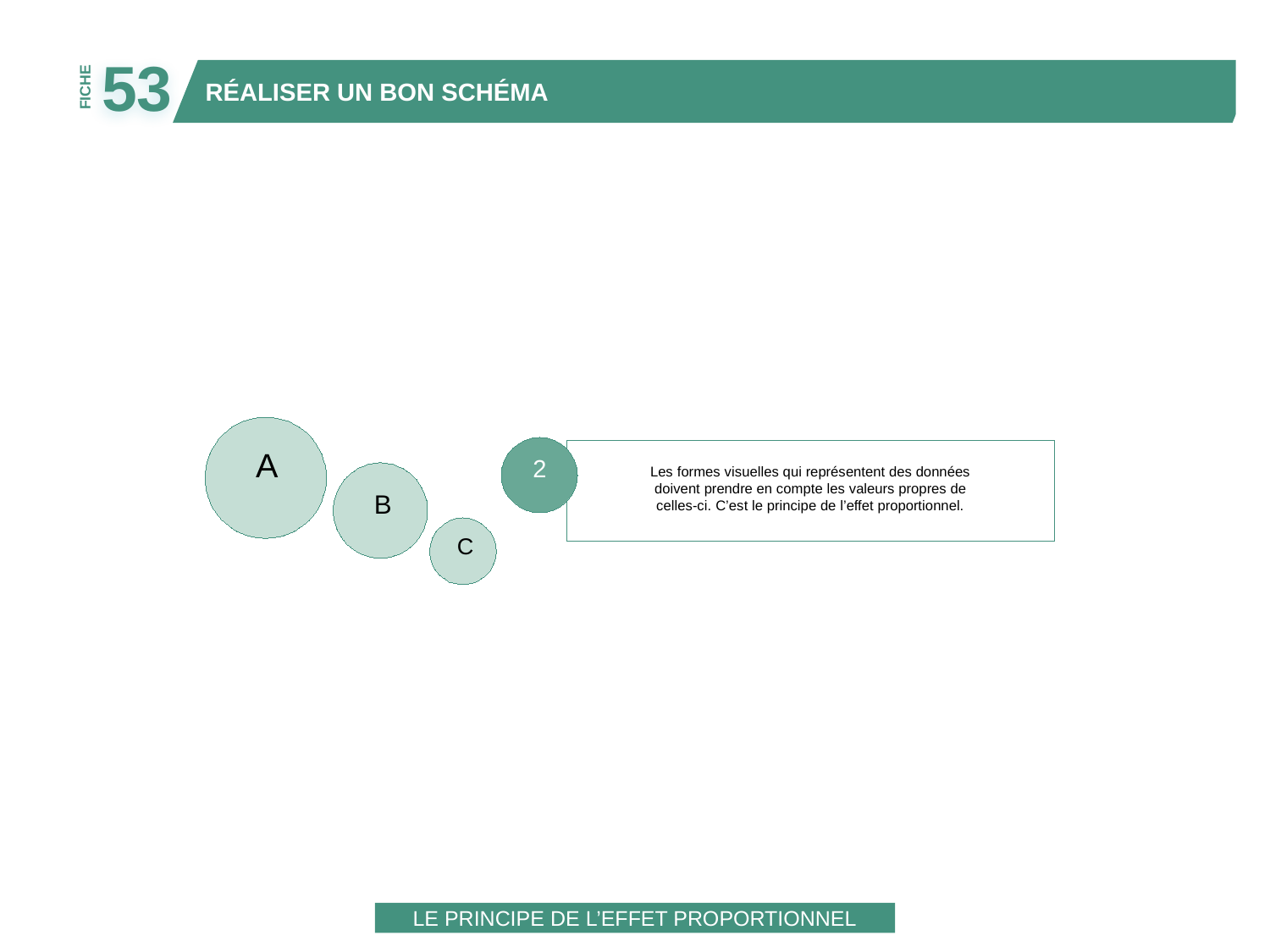

53

RÉALISER UN BON SCHÉMA
FICHE

A
2

Les formes visuelles qui représentent des données
doivent prendre en compte les valeurs propres de
celles-ci. C’est le principe de l’effet proportionnel.
B

C
LE PRINCIPE DE L’EFFET PROPORTIONNEL